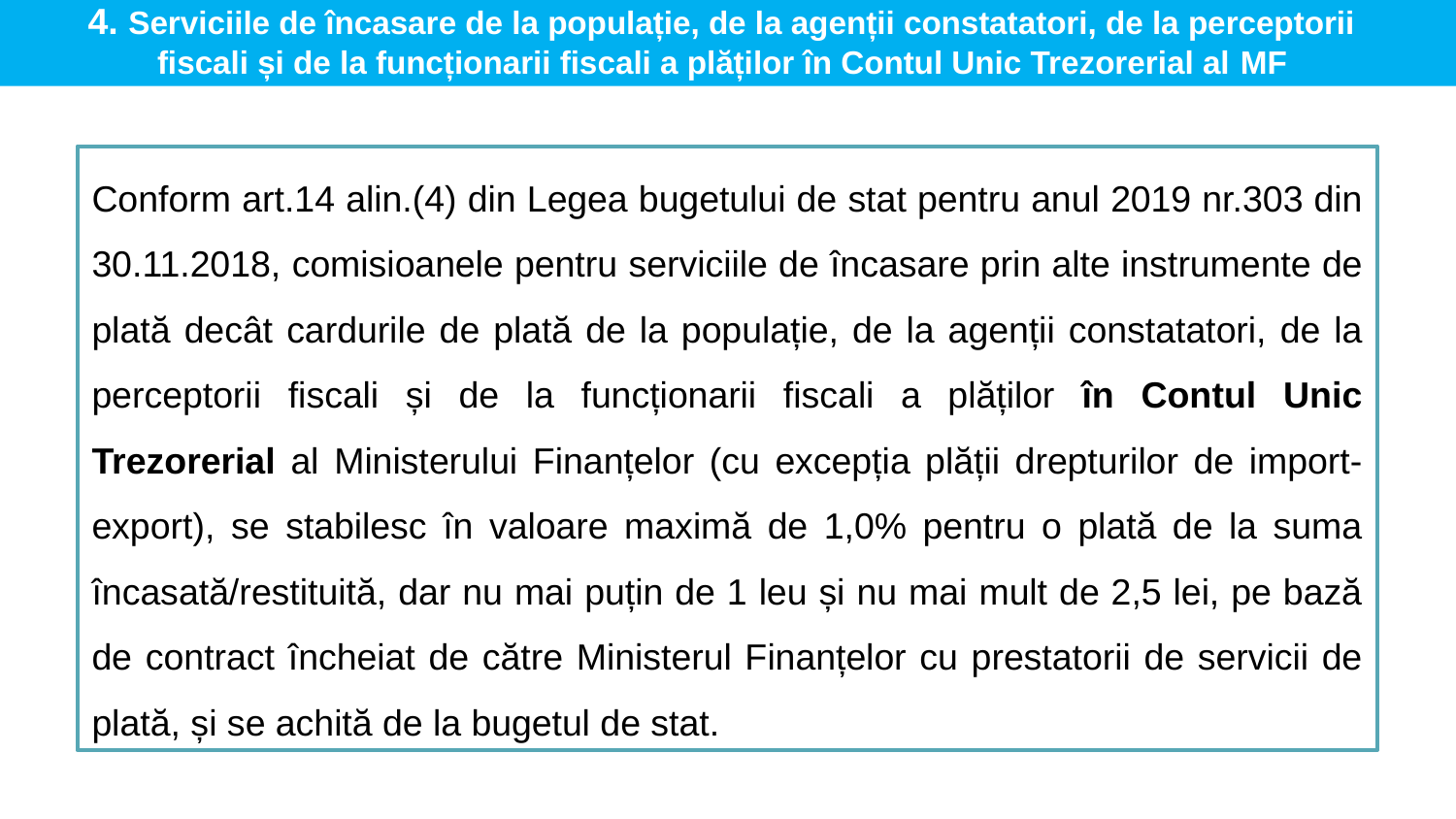

4. Serviciile de încasare de la populație, de la agenții constatatori, de la perceptorii fiscali și de la funcționarii fiscali a plăților în Contul Unic Trezorerial al MF
Conform art.14 alin.(4) din Legea bugetului de stat pentru anul 2019 nr.303 din 30.11.2018, comisioanele pentru serviciile de încasare prin alte instrumente de plată decât cardurile de plată de la populație, de la agenții constatatori, de la perceptorii fiscali și de la funcționarii fiscali a plăților în Contul Unic Trezorerial al Ministerului Finanțelor (cu excepția plății drepturilor de import-export), se stabilesc în valoare maximă de 1,0% pentru o plată de la suma încasată/restituită, dar nu mai puțin de 1 leu și nu mai mult de 2,5 lei, pe bază de contract încheiat de către Ministerul Finanțelor cu prestatorii de servicii de plată, și se achită de la bugetul de stat.